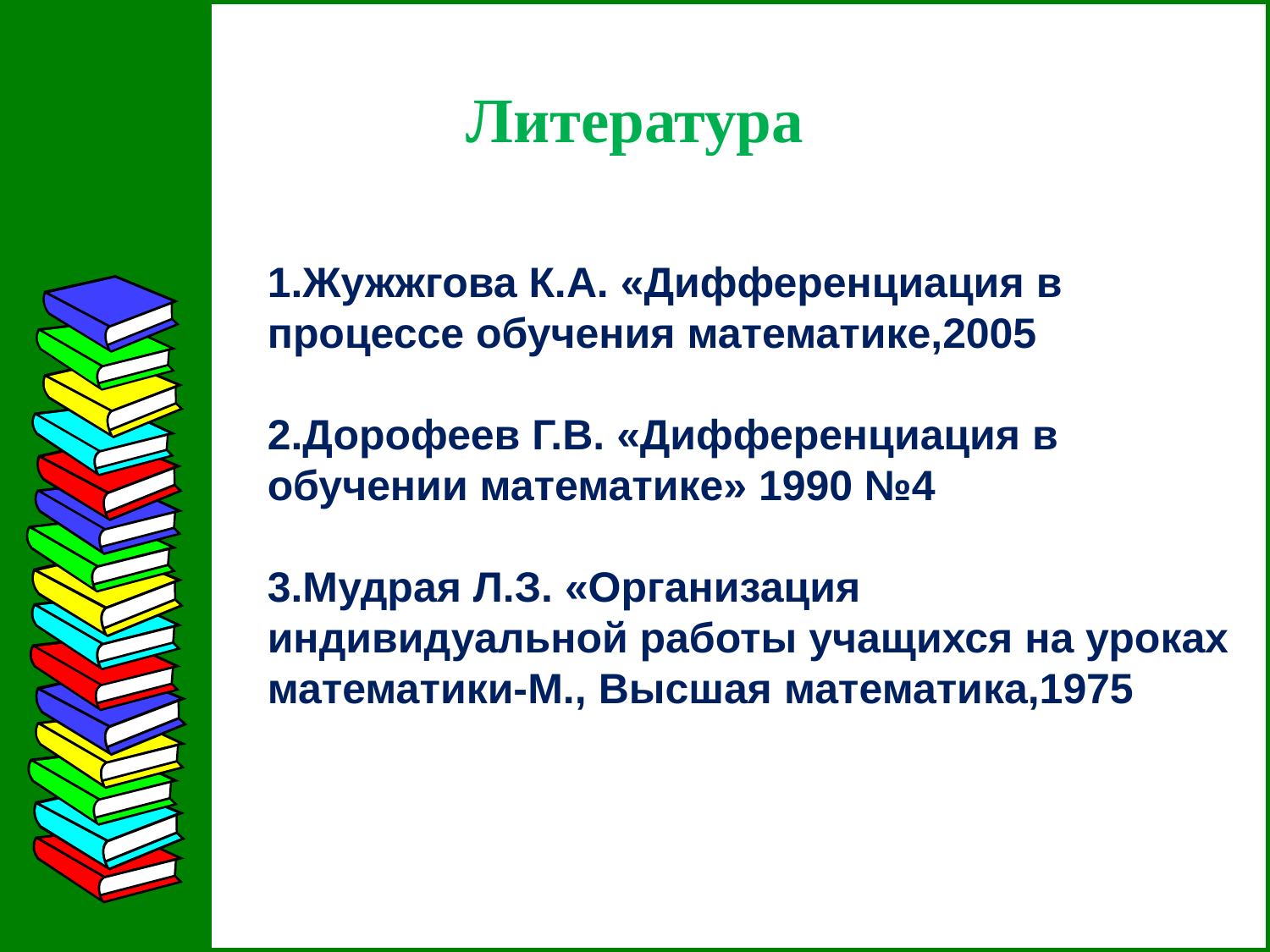

# Литература

1.Жужжгова К.А. «Дифференциация в процессе обучения математике,2005

2.Дорофеев Г.В. «Дифференциация в обучении математике» 1990 №4

3.Мудрая Л.З. «Организация индивидуальной работы учащихся на уроках математики-М., Высшая математика,1975